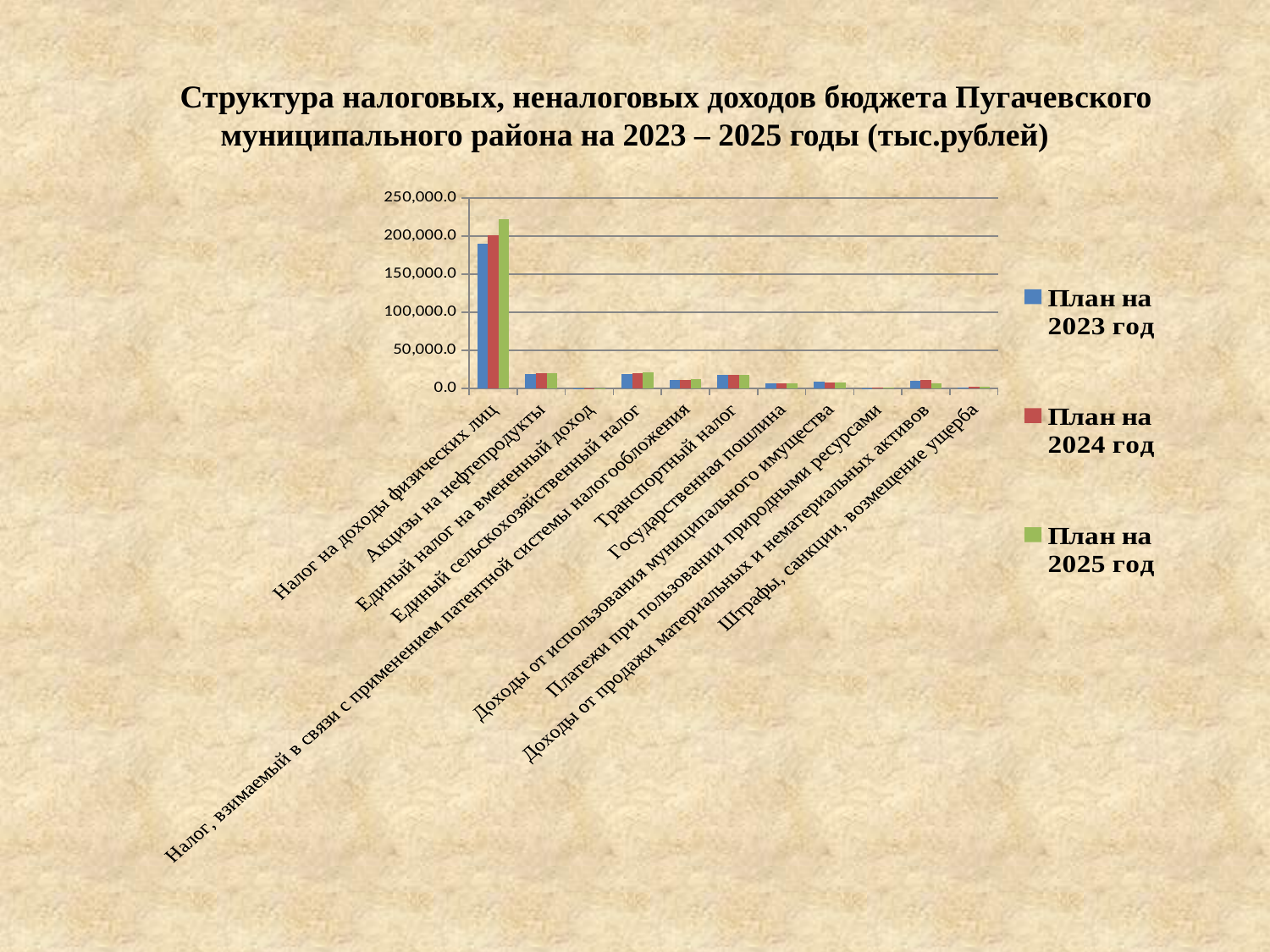

Структура налоговых, неналоговых доходов бюджета Пугачевского муниципального района на 2023 – 2025 годы (тыс.рублей)

### Chart

| Category | План на 2023 год  | План на 2024 год  | План на 2025 год  |
|---|---|---|---|
| Налог на доходы физических лиц | 189810.6 | 201493.1 | 221968.1 |
| Акцизы на нефтепродукты | 18901.599999999973 | 19424.9 | 19873.9 |
| Единый налог на вмененный доход | 100.0 | 80.0 | 80.0 |
| Единый сельскохозяйственный налог | 19158.7 | 20116.599999999973 | 21323.599999999973 |
| Налог, взимаемый в связи с применением патентной системы налогообложения | 10960.0 | 11440.0 | 11942.0 |
| Транспортный налог | 18125.0 | 18125.0 | 18125.0 |
| Государственная пошлина | 6150.0 | 6525.0 | 6580.0 |
| Доходы от использования муниципального имущества | 8483.1 | 7984.8 | 7785.9 |
| Платежи при пользовании природными ресурсами | 400.0 | 500.0 | 600.0 |
| Доходы от продажи материальных и нематериальных активов | 9763.7 | 10679.7 | 6921.7 |
| Штрафы, санкции, возмещение ущерба | 1500.0 | 1600.0 | 1700.0 |